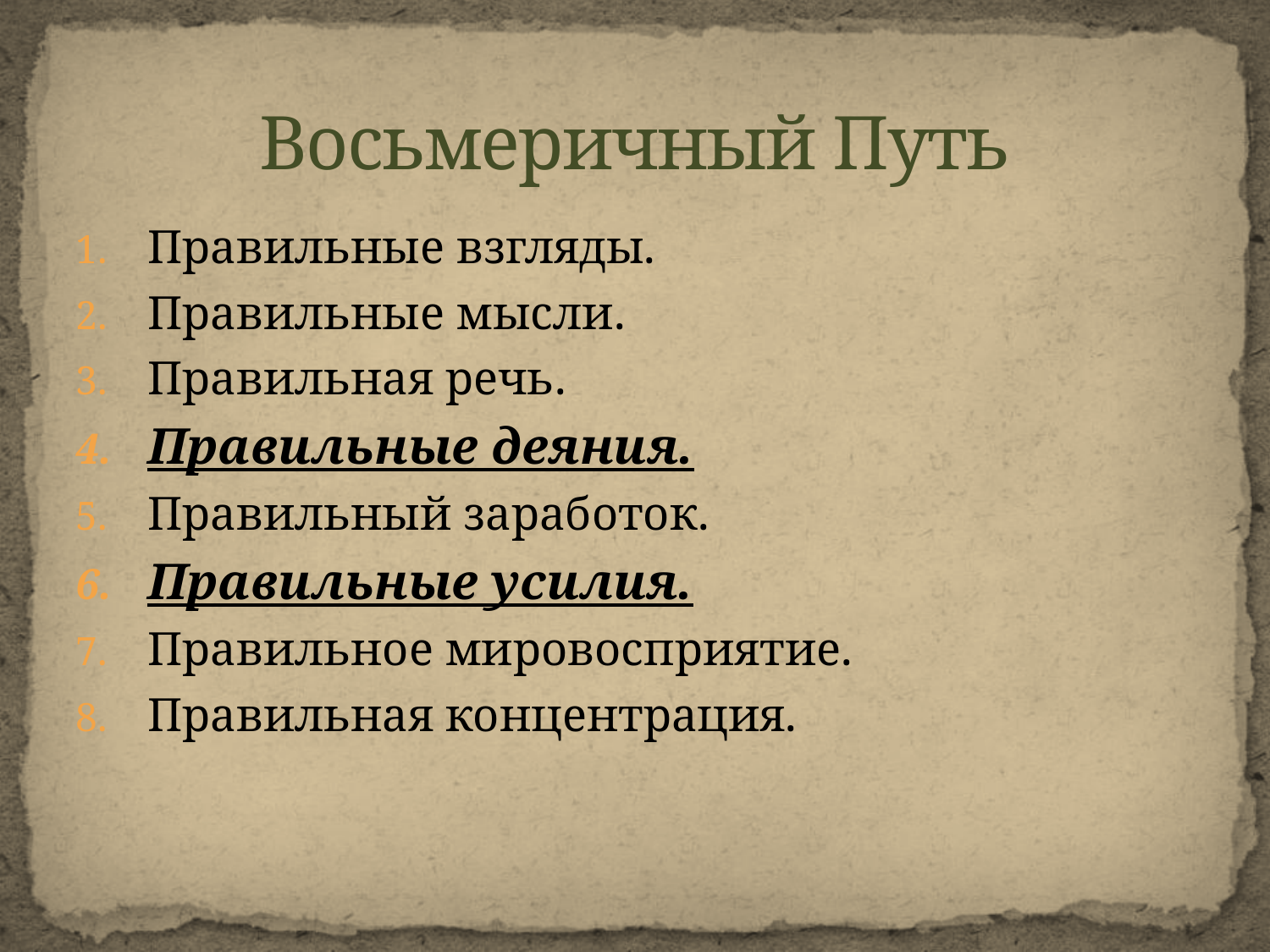

# Восьмеричный Путь
Правильные взгляды.
Правильные мысли.
Правильная речь.
Правильные деяния.
Правильный заработок.
Правильные усилия.
Правильное мировосприятие.
Правильная концентрация.